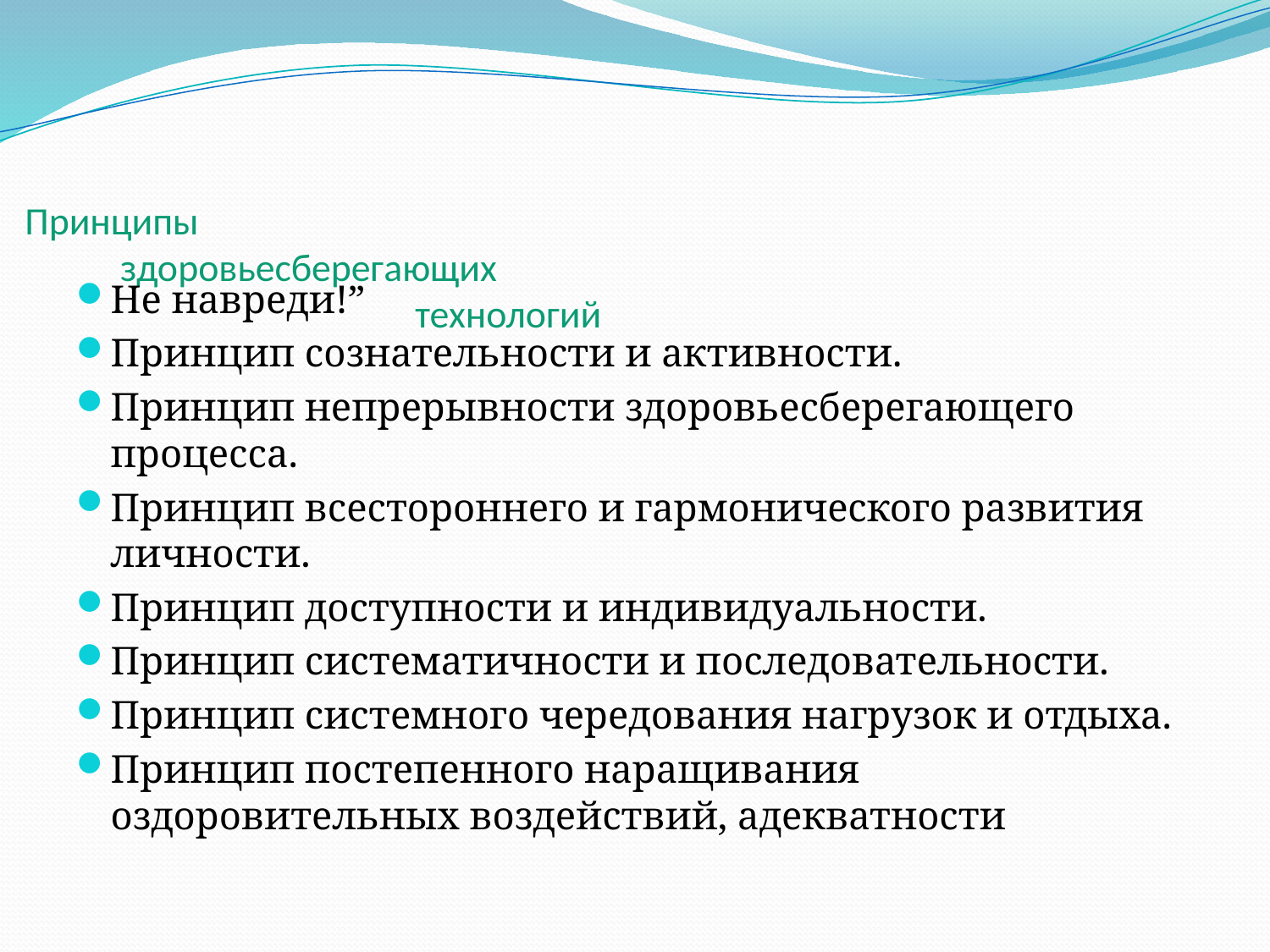

# Принципы здоровьесберегающих технологий
Не навреди!”
Принцип сознательности и активности.
Принцип непрерывности здоровьесберегающего процесса.
Принцип всестороннего и гармонического развития личности.
Принцип доступности и индивидуальности.
Принцип систематичности и последовательности.
Принцип системного чередования нагрузок и отдыха.
Принцип постепенного наращивания оздоровительных воздействий, адекватности